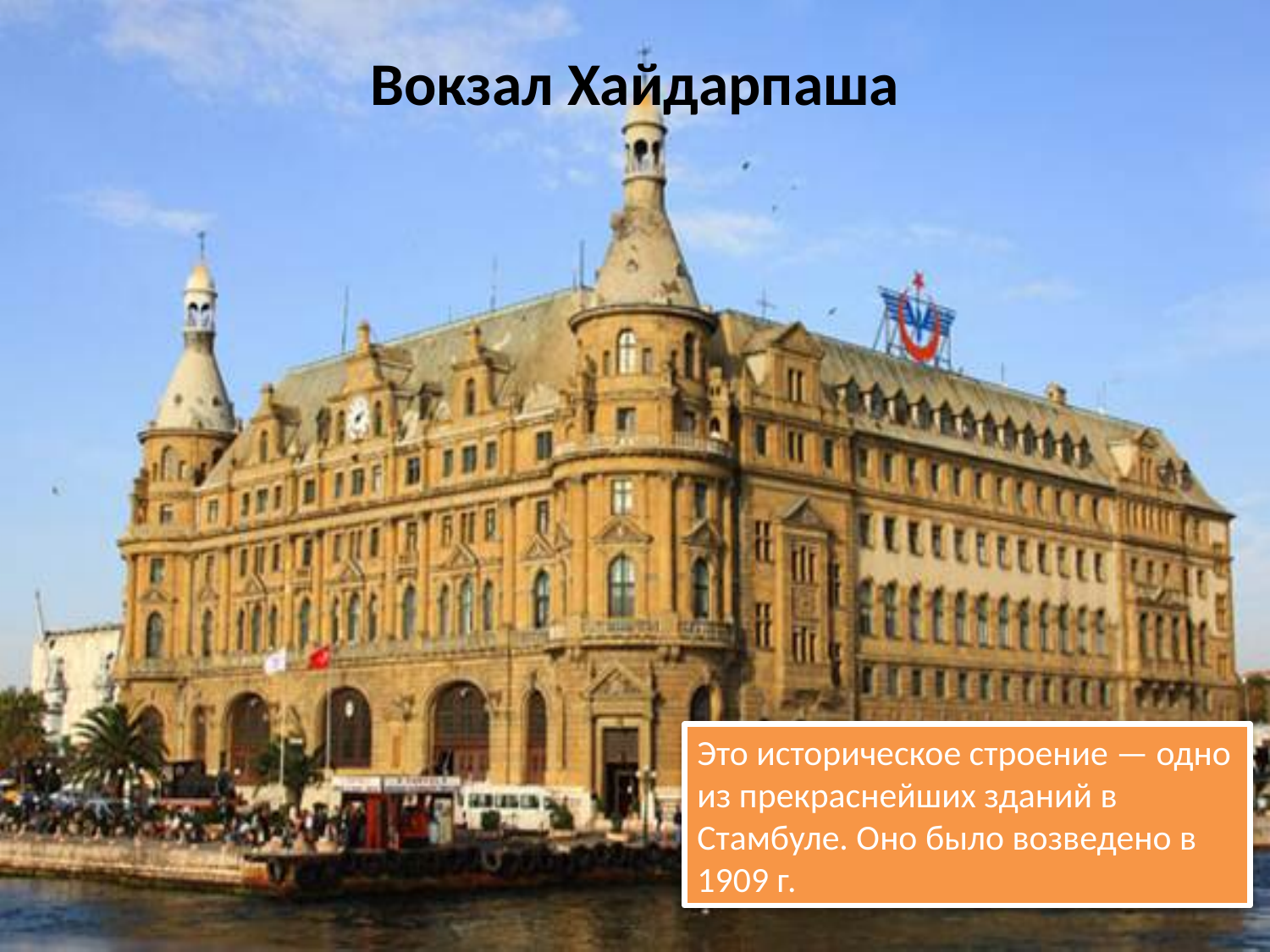

# Вокзал Хайдарпаша
Это историческое строение — одно из прекраснейших зданий в Стамбуле. Оно было возведено в 1909 г.